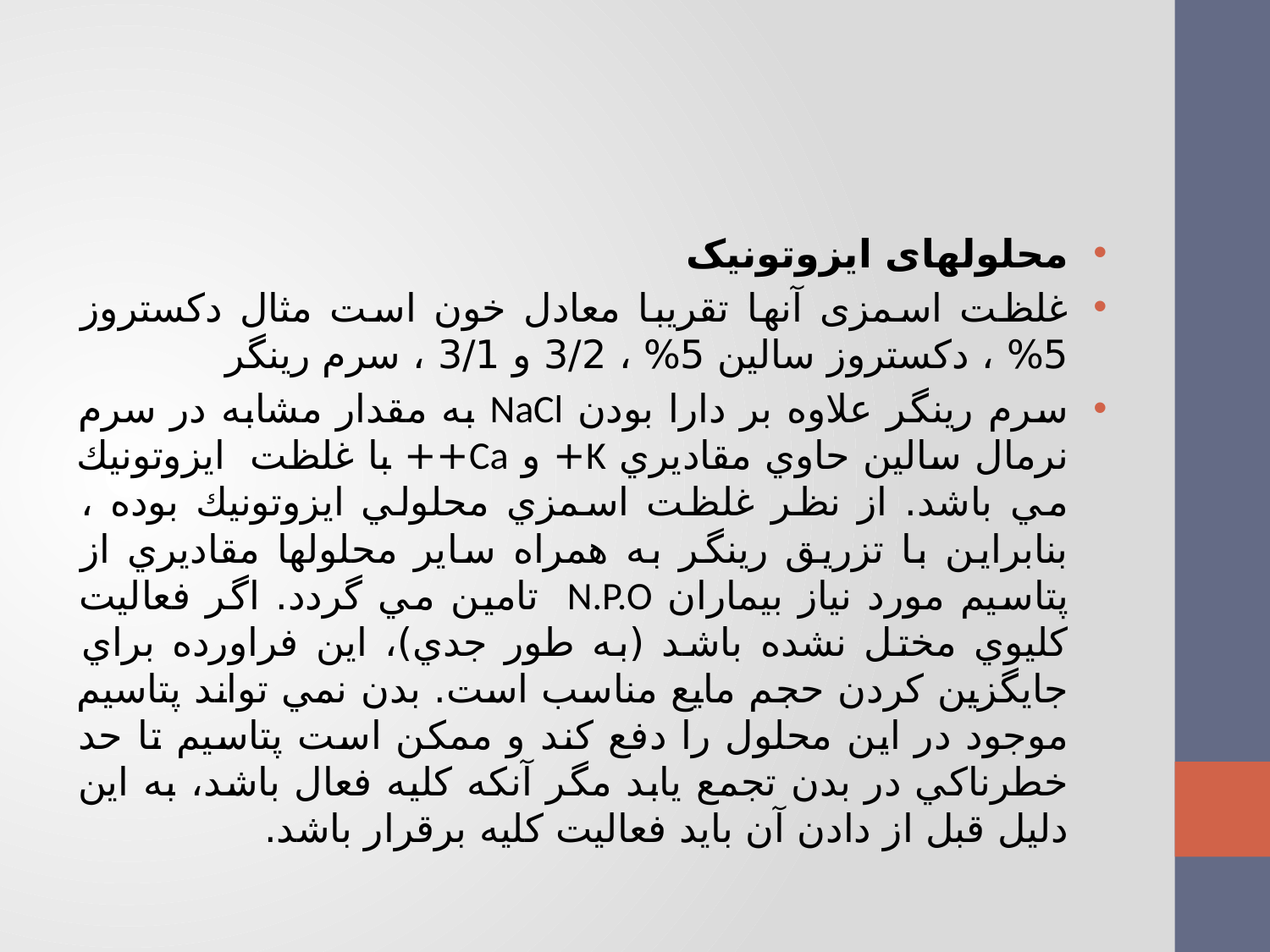

#
محلولهای ایزوتونیک
غلظت اسمزی آنها تقریبا معادل خون است مثال دکستروز 5% ، دکستروز سالین 5% ، 3/2 و 3/1 ، سرم رینگر
سرم رينگر علاوه بر دارا بودن NaCl به مقدار مشابه در سرم نرمال سالين حاوي مقاديري K+ و Ca++ با غلظت  ايزوتونيك مي باشد. از نظر غلظت اسمزي محلولي ايزوتونيك بوده ، بنابراين با تزريق رينگر به همراه ساير محلولها مقاديري از پتاسيم مورد نياز بيماران N.P.O  تامين مي گردد. اگر فعاليت كليوي مختل نشده باشد (به طور جدي)، اين فراورده براي جايگزين كردن حجم مايع مناسب است. بدن نمي تواند پتاسيم موجود در اين محلول را دفع كند و ممكن است پتاسيم تا حد خطرناكي در بدن تجمع يابد مگر آنكه كليه فعال باشد، به اين دليل قبل از دادن آن بايد فعاليت كليه برقرار باشد.